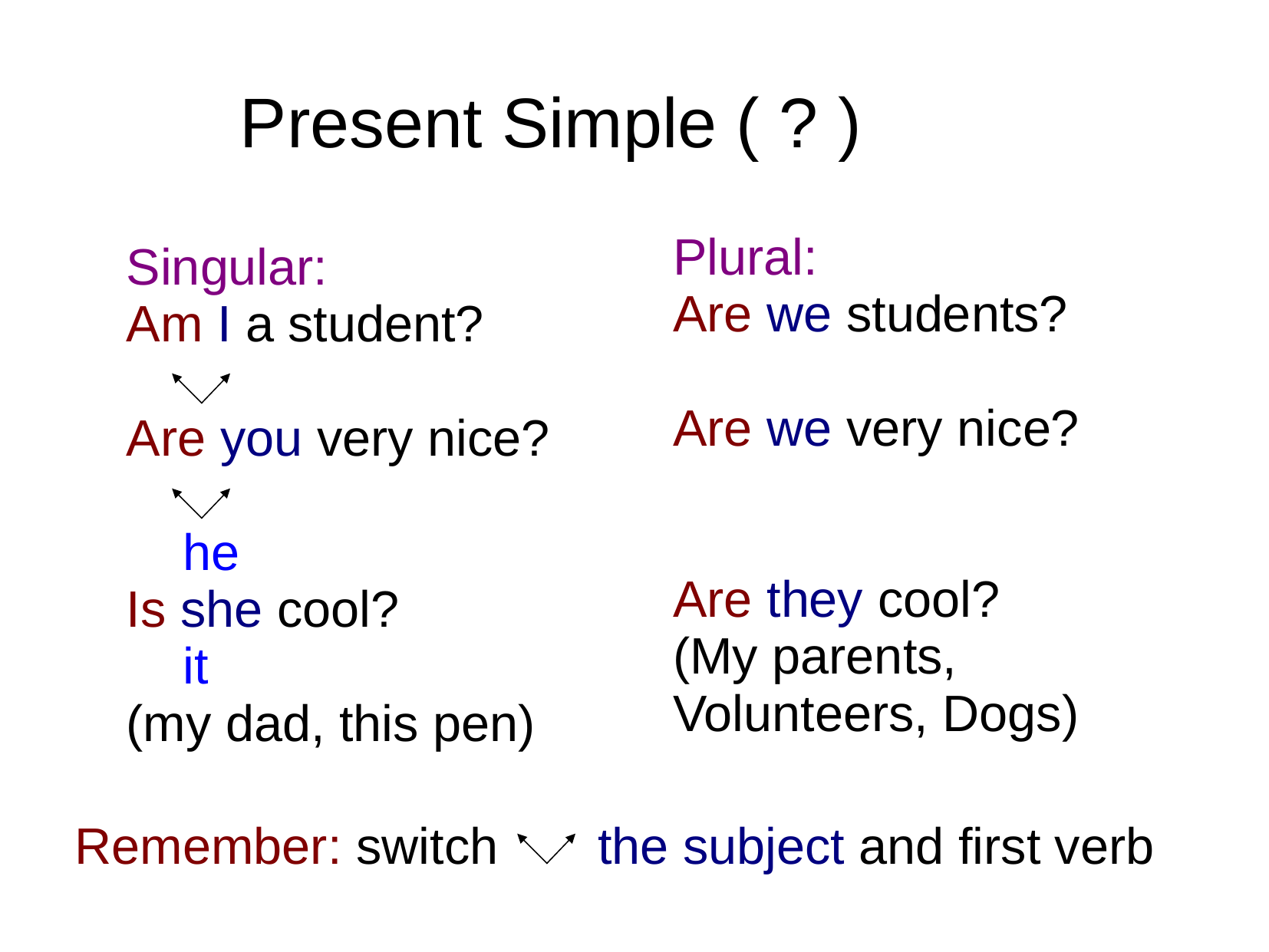

# Present Simple ( ? )
Plural:
Are we students?

Are we very nice?

Are they cool?
(My parents, Volunteers, Dogs)
Singular:
Am I a student?

Are you very nice?

    he
Is she cool?
    it
(my dad, this pen)

Remember: switch       the subject and first verb